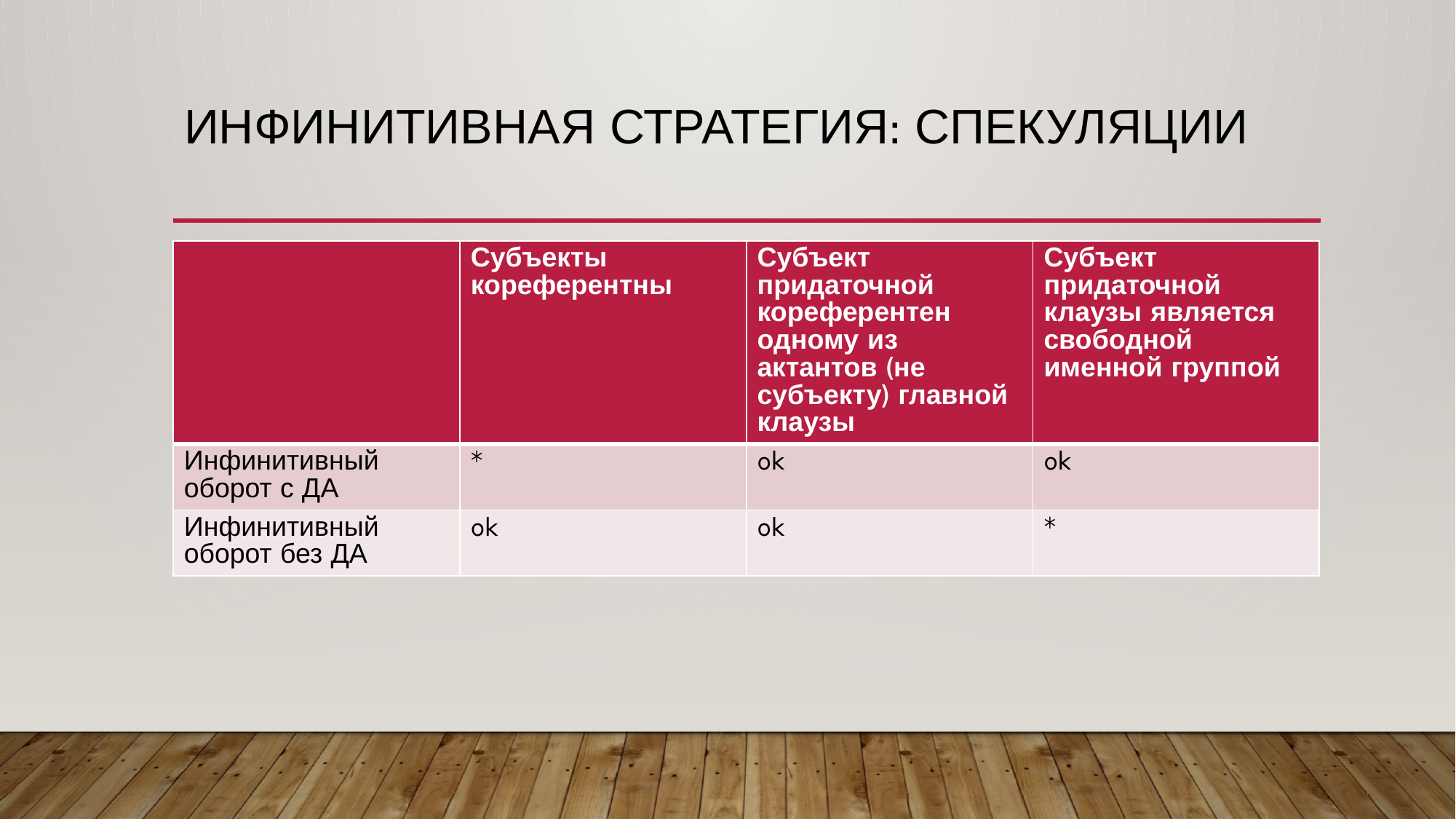

# ИНФИНИТИВНАЯ стратегия: спекуляции
|  | Субъекты кореферентны | Субъект придаточной кореферентен одному из актантов (не субъекту) главной клаузы | Субъект придаточной клаузы является свободной именной группой |
| --- | --- | --- | --- |
| Инфинитивный оборот с ДА | \* | ok | ok |
| Инфинитивный оборот без ДА | ok | ok | \* |